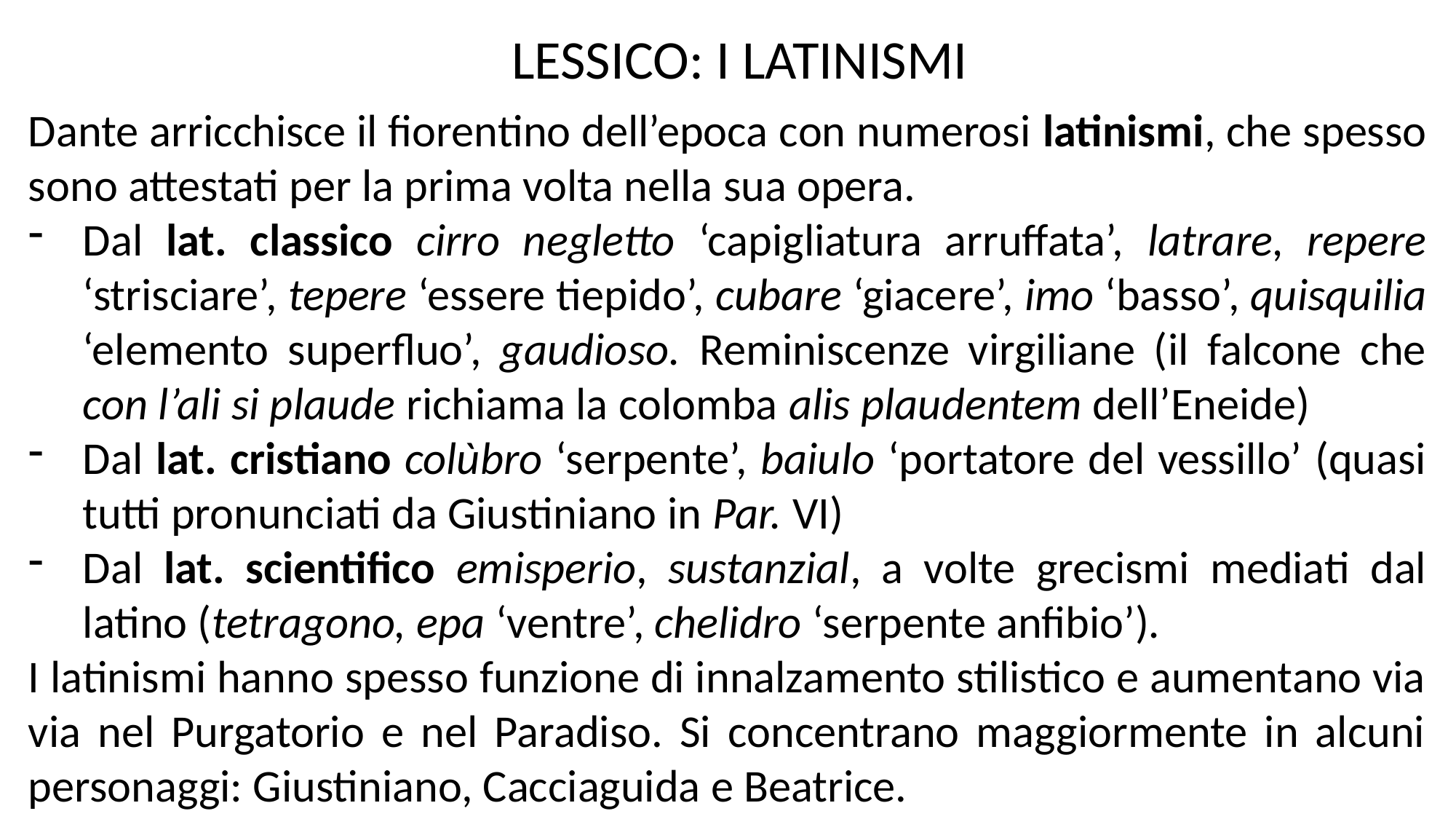

LESSICO: I LATINISMI
Dante arricchisce il fiorentino dell’epoca con numerosi latinismi, che spesso sono attestati per la prima volta nella sua opera.
Dal lat. classico cirro negletto ‘capigliatura arruffata’, latrare, repere ‘strisciare’, tepere ‘essere tiepido’, cubare ‘giacere’, imo ‘basso’, quisquilia ‘elemento superfluo’, gaudioso. Reminiscenze virgiliane (il falcone che con l’ali si plaude richiama la colomba alis plaudentem dell’Eneide)
Dal lat. cristiano colùbro ‘serpente’, baiulo ‘portatore del vessillo’ (quasi tutti pronunciati da Giustiniano in Par. VI)
Dal lat. scientifico emisperio, sustanzial, a volte grecismi mediati dal latino (tetragono, epa ‘ventre’, chelidro ‘serpente anfibio’).
I latinismi hanno spesso funzione di innalzamento stilistico e aumentano via via nel Purgatorio e nel Paradiso. Si concentrano maggiormente in alcuni personaggi: Giustiniano, Cacciaguida e Beatrice.